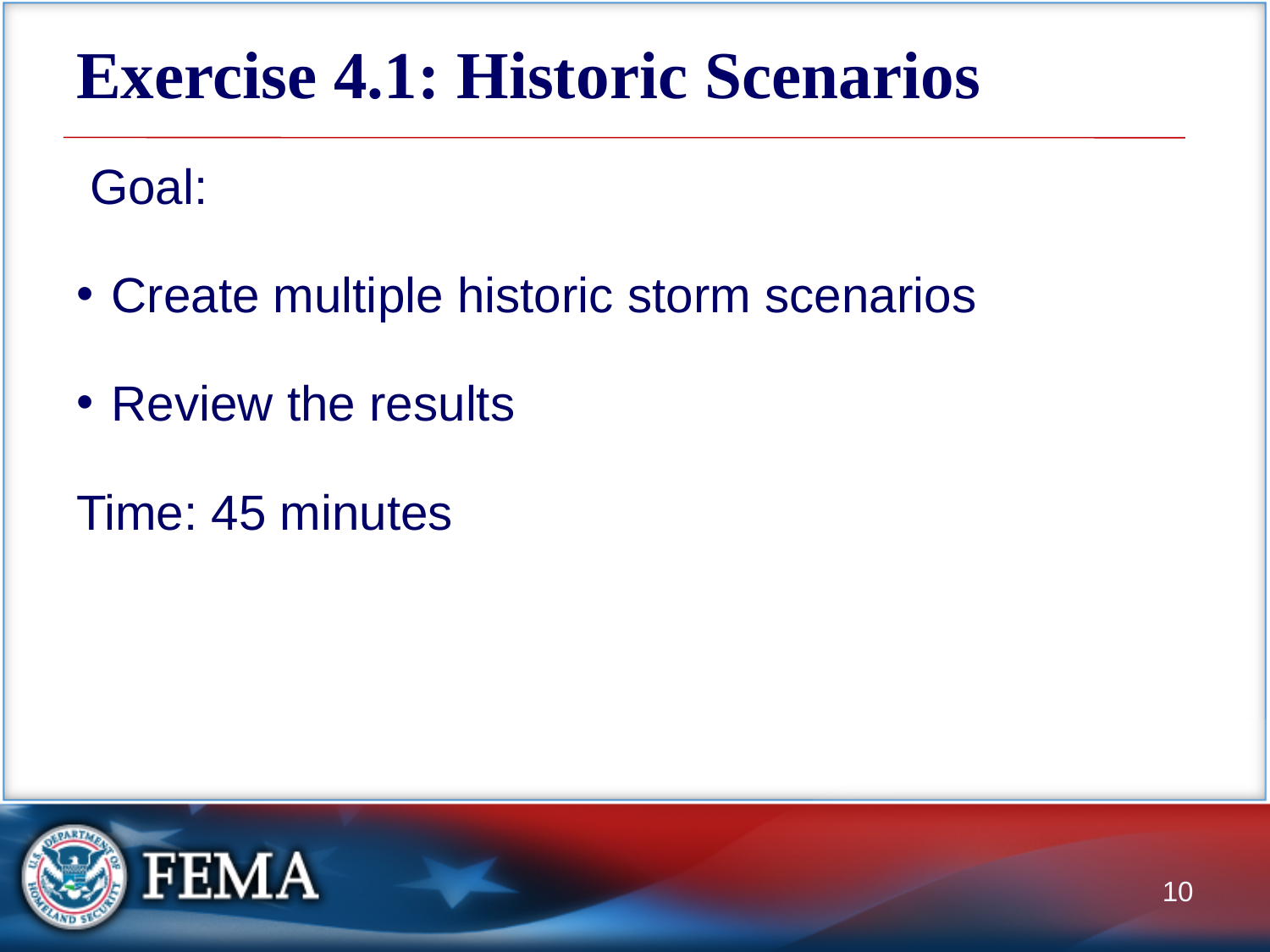

# Exercise 4.1: Historic Scenarios
 Goal:
Create multiple historic storm scenarios
Review the results
Time: 45 minutes
10